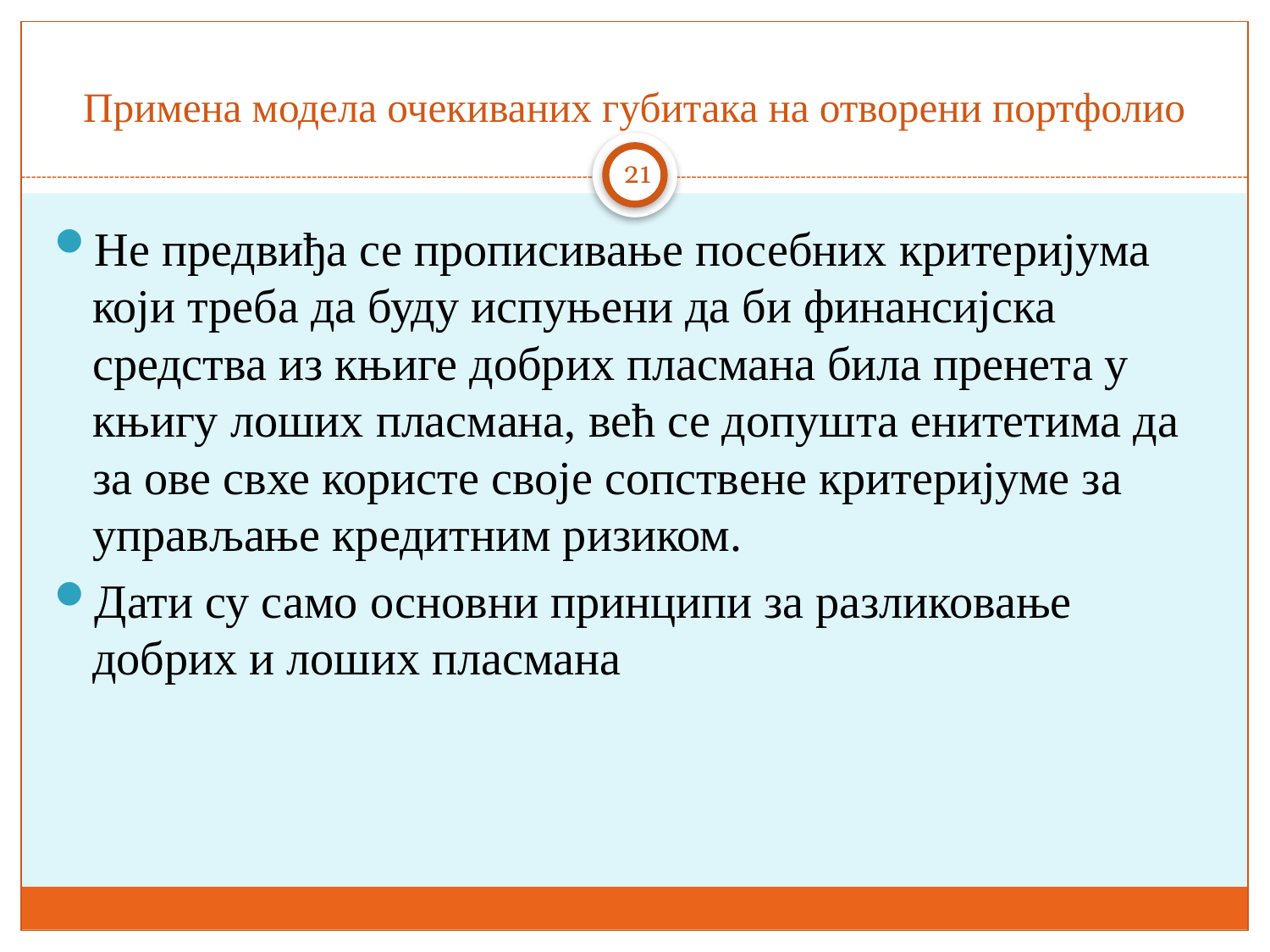

# Примена модела очекиваних губитака на отворени портфолио
21
Не предвиђа се прописивање посебних критеријума који треба да буду испуњени да би финансијска средства из књиге добрих пласмана била пренета у књигу лоших пласмана, већ се допушта енитетима да за ове свхе користе своје сопствене критеријуме за управљање кредитним ризиком.
Дати су само основни принципи за разликовање добрих и лоших пласмана